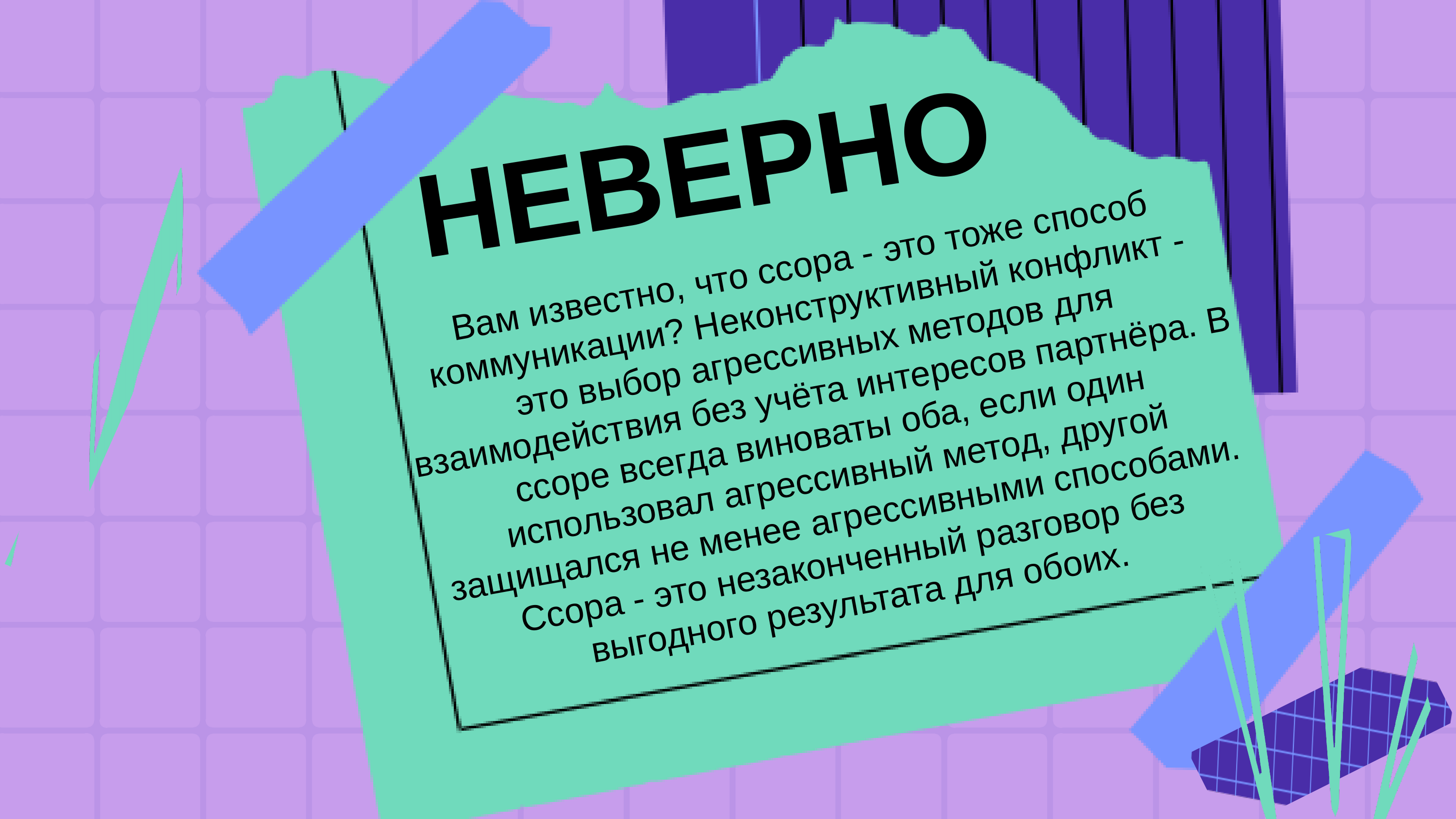

НЕВЕРНО
Вам известно, что ссора - это тоже способ коммуникации? Неконструктивный конфликт - это выбор агрессивных методов для взаимодействия без учёта интересов партнёра. В ссоре всегда виноваты оба, если один использовал агрессивный метод, другой защищался не менее агрессивными способами. Ссора - это незаконченный разговор без выгодного результата для обоих.